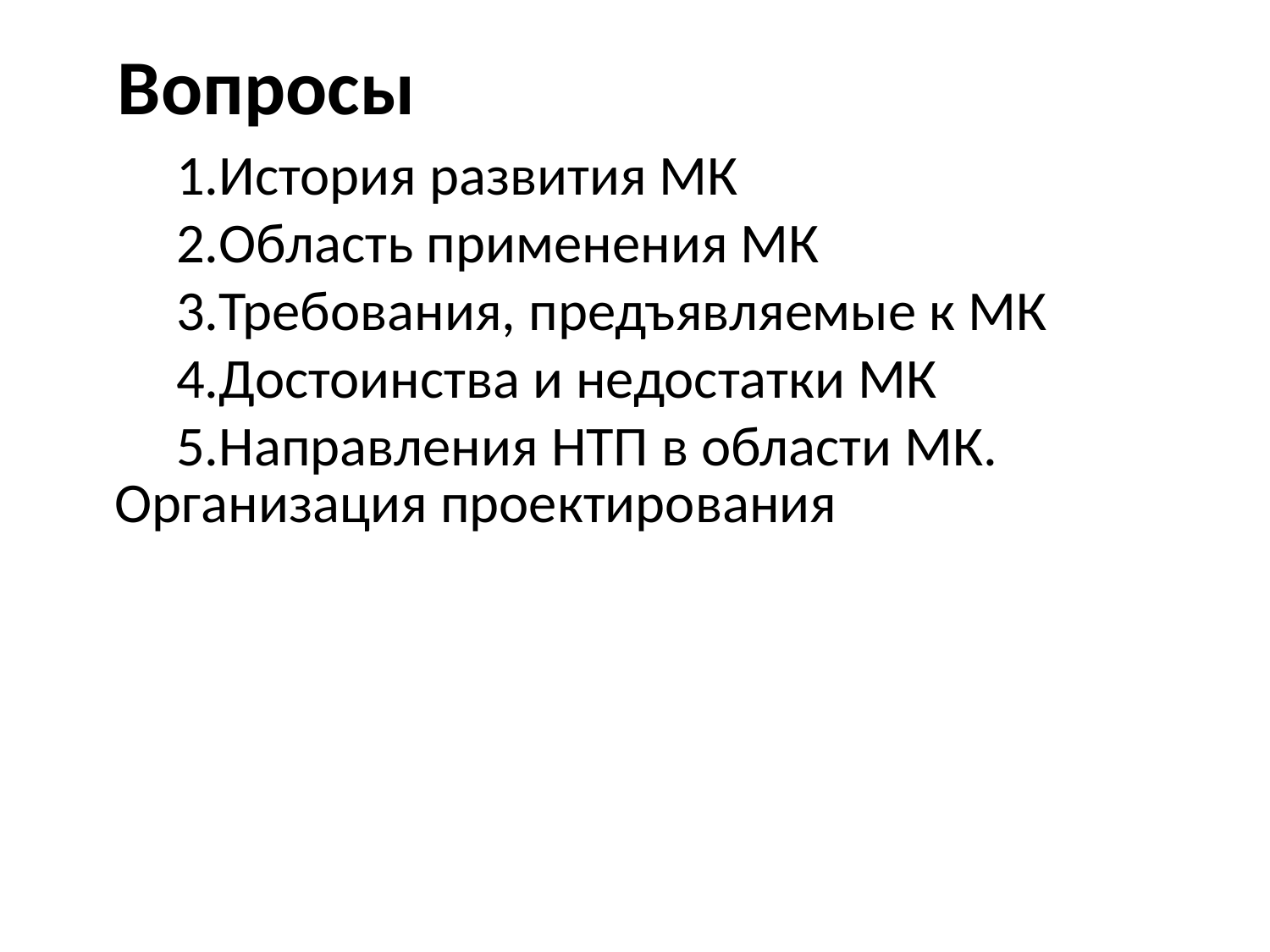

# Вопросы
История развития МК
Область применения МК
Требования, предъявляемые к МК
Достоинства и недостатки МК
Направления НТП в области МК. Организация проектирования